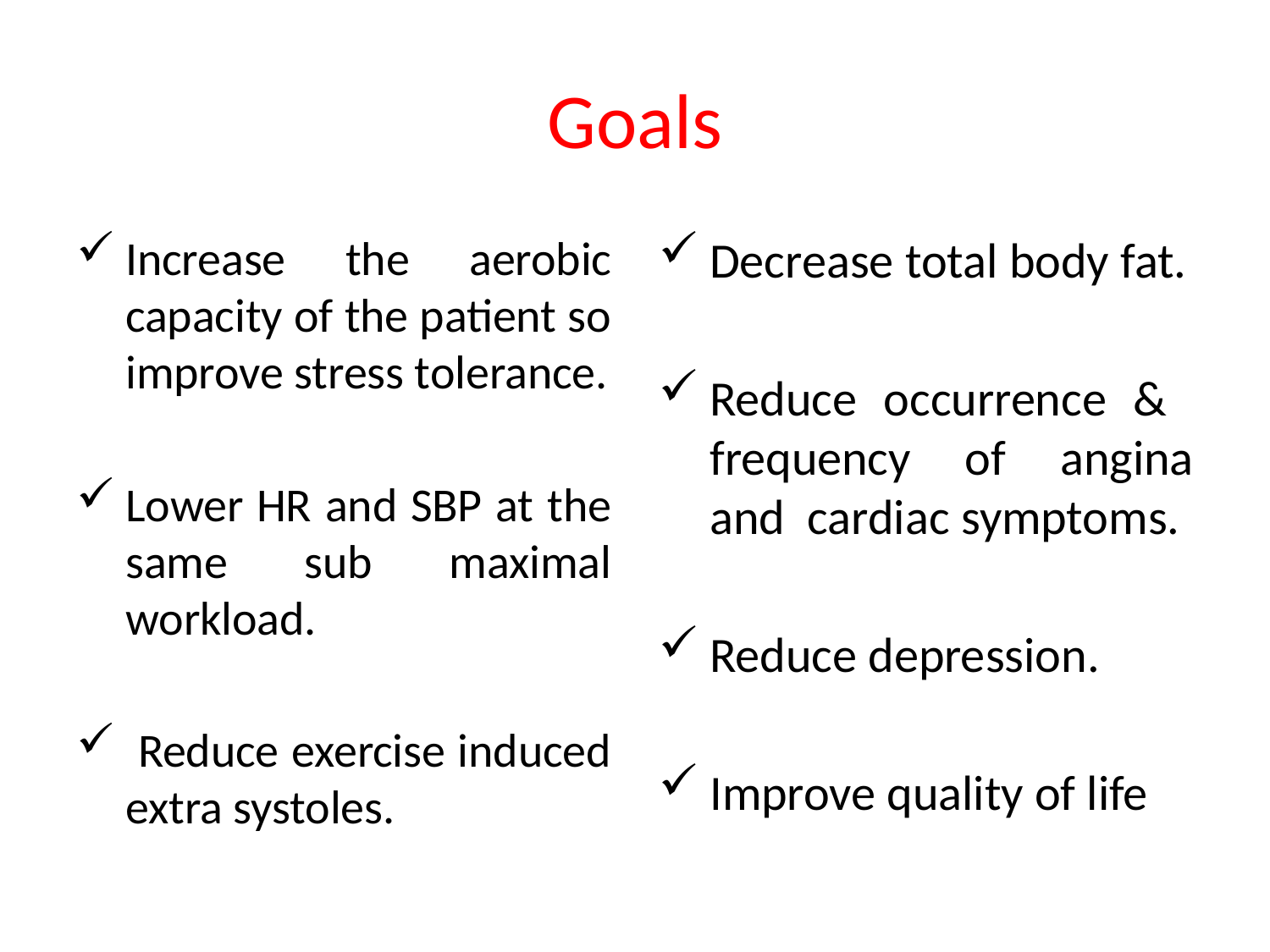

# Goals
Increase the aerobic capacity of the patient so improve stress tolerance.

Lower HR and SBP at the same sub maximal workload.

 Reduce exercise induced extra systoles.
Decrease total body fat.

Reduce occurrence &  frequency of angina and  cardiac symptoms.

Reduce depression.

Improve quality of life